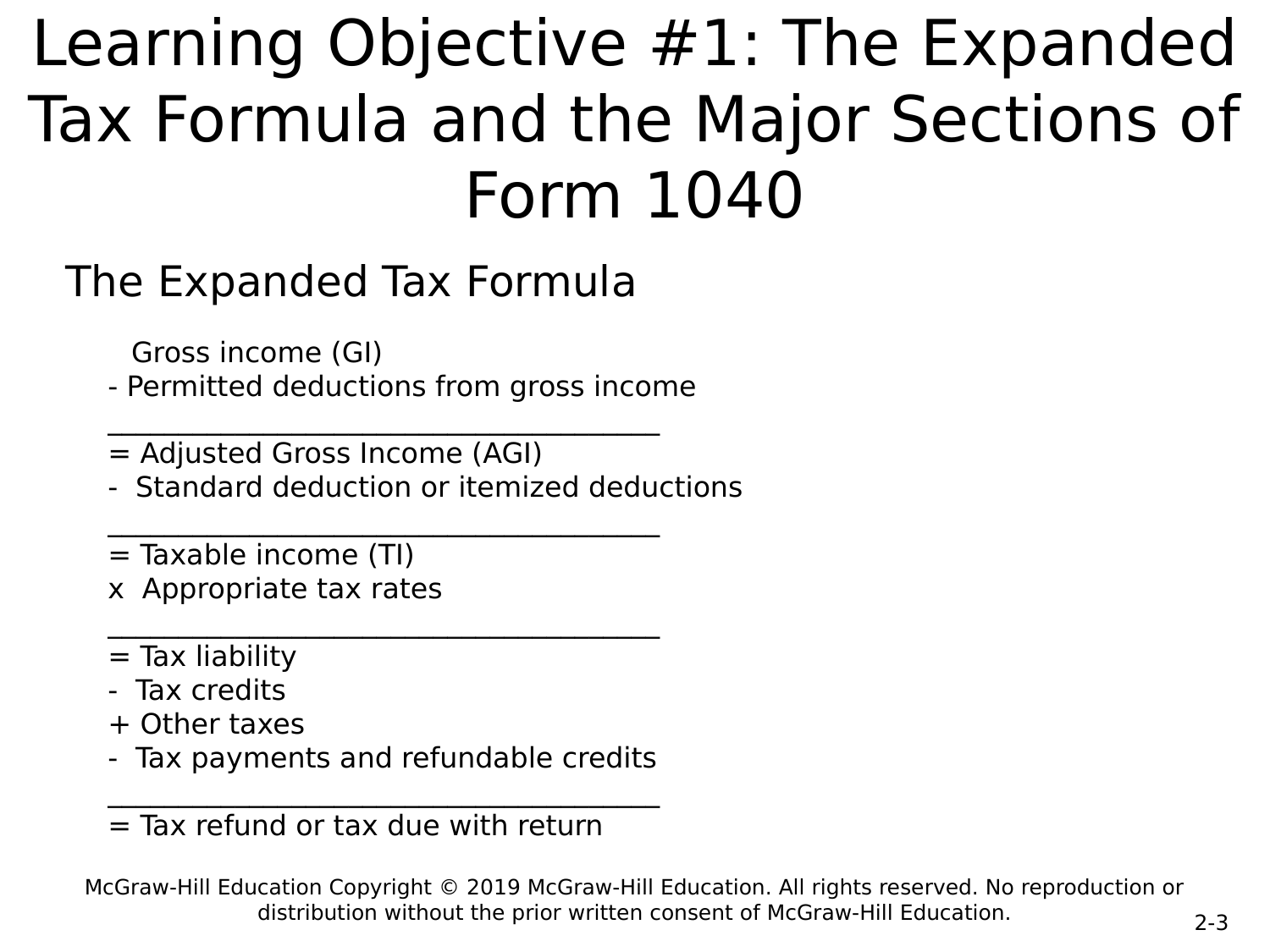

# Learning Objective #1: The Expanded Tax Formula and the Major Sections of Form 1040
The Expanded Tax Formula
   Gross income (GI)
- Permitted deductions from gross income
_______________________________________
= Adjusted Gross Income (AGI)
-  Standard deduction or itemized deductions
_______________________________________
= Taxable income (TI)
x  Appropriate tax rates
_______________________________________
= Tax liability
-  Tax credits
+ Other taxes
-  Tax payments and refundable credits
_______________________________________
= Tax refund or tax due with return
McGraw-Hill Education Copyright © 2019 McGraw-Hill Education. All rights reserved. No reproduction or distribution without the prior written consent of McGraw-Hill Education.
2-3